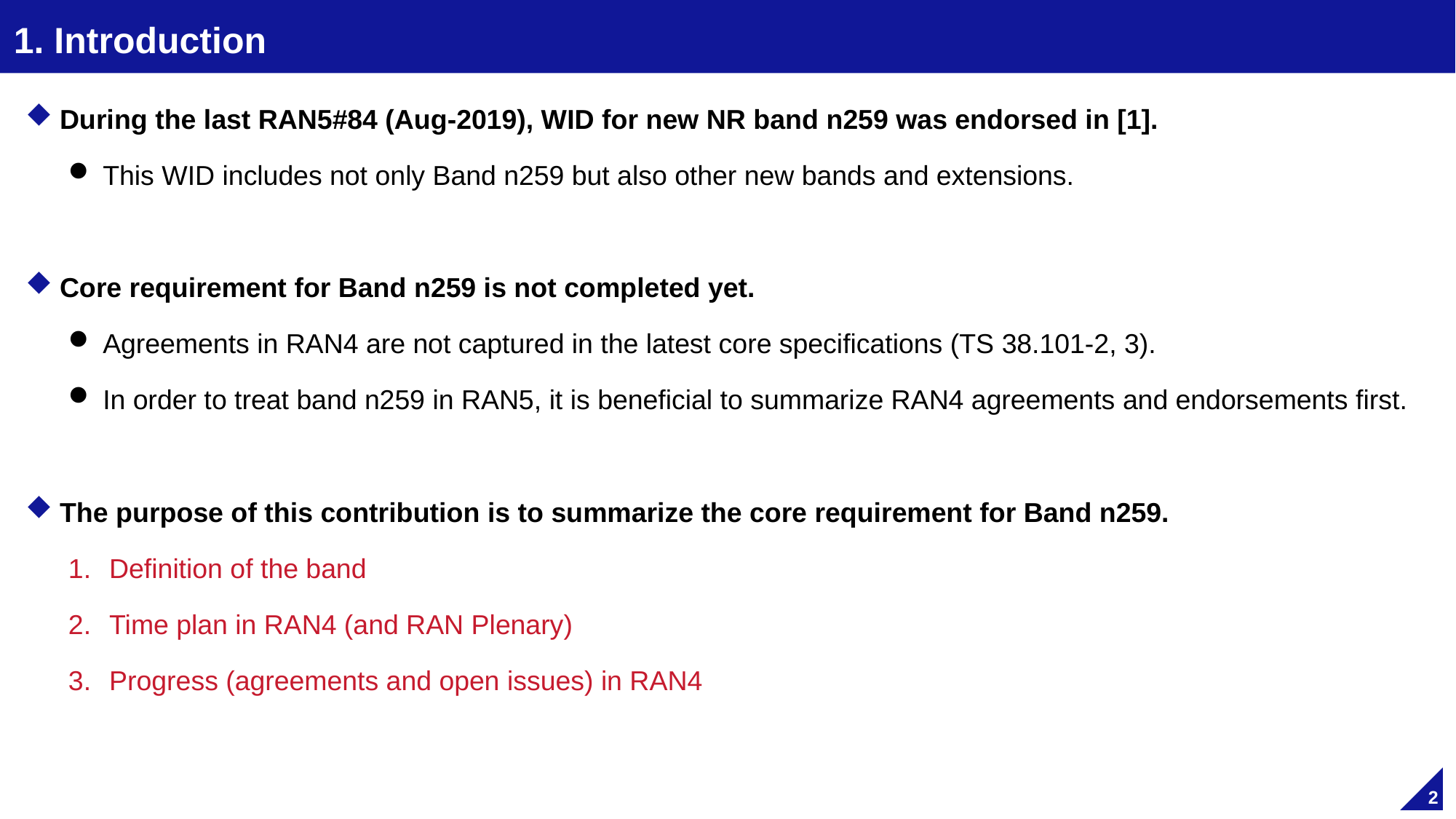

# 1. Introduction
During the last RAN5#84 (Aug-2019), WID for new NR band n259 was endorsed in [1].
This WID includes not only Band n259 but also other new bands and extensions.

Core requirement for Band n259 is not completed yet.
Agreements in RAN4 are not captured in the latest core specifications (TS 38.101-2, 3).
In order to treat band n259 in RAN5, it is beneficial to summarize RAN4 agreements and endorsements first.

The purpose of this contribution is to summarize the core requirement for Band n259.
Definition of the band
Time plan in RAN4 (and RAN Plenary)
Progress (agreements and open issues) in RAN4

2